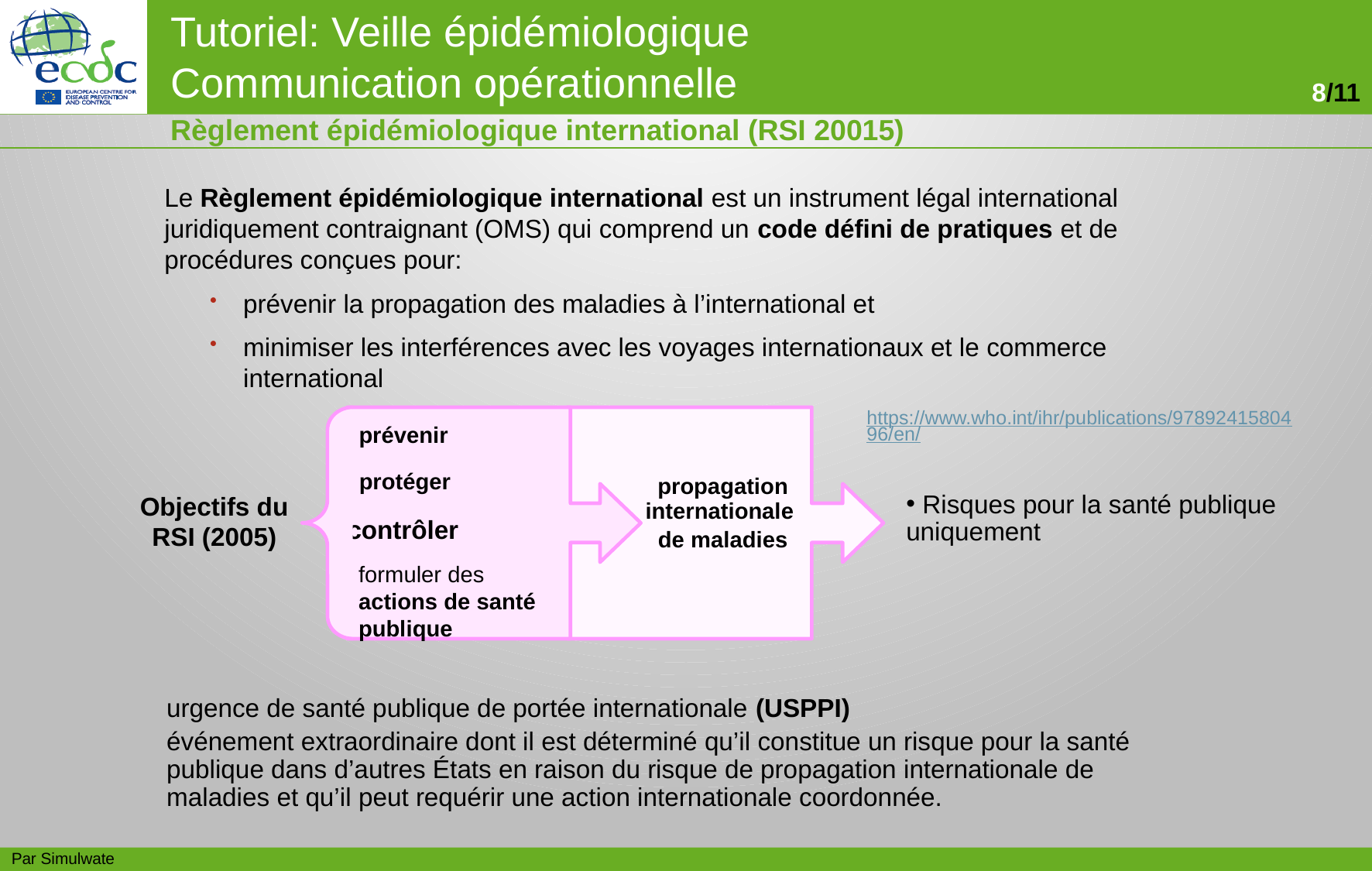

Règlement épidémiologique international (RSI 20015)
Le Règlement épidémiologique international est un instrument légal international juridiquement contraignant (OMS) qui comprend un code défini de pratiques et de procédures conçues pour:
prévenir la propagation des maladies à l’international et
minimiser les interférences avec les voyages internationaux et le commerce international

https://www.who.int/ihr/publications/9789241580496/en/

prévenir
protéger
propagation internationale
de maladies
Objectifs du RSI (2005)
 Risques pour la santé publique uniquement
contrôler
formuler des actions de santé publique
urgence de santé publique de portée internationale (USPPI)
événement extraordinaire dont il est déterminé qu’il constitue un risque pour la santé publique dans d’autres États en raison du risque de propagation internationale de maladies et qu’il peut requérir une action internationale coordonnée.